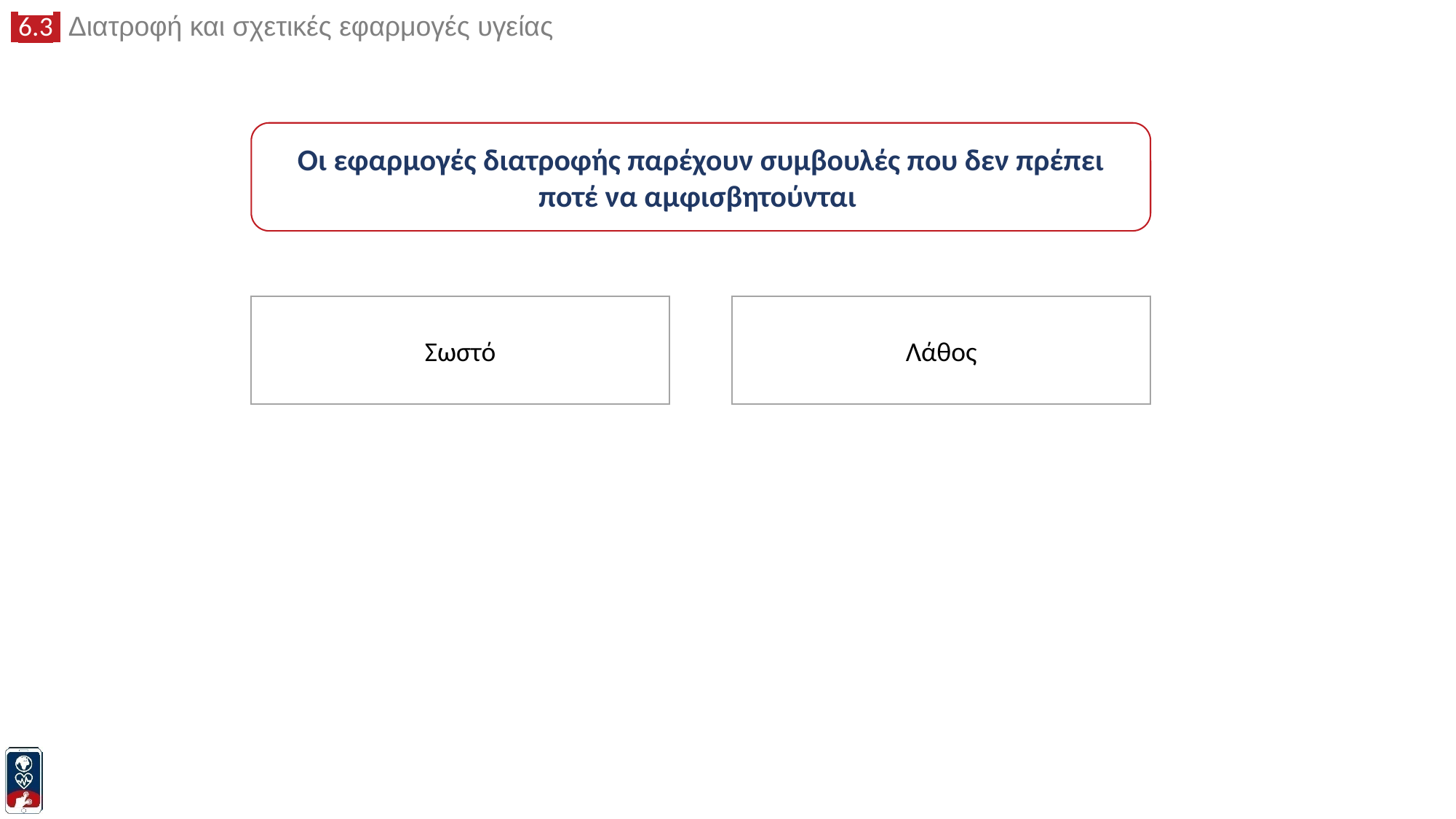

Οι εφαρμογές διατροφής παρέχουν συμβουλές που δεν πρέπει ποτέ να αμφισβητούνται
Λάθος
Σωστό